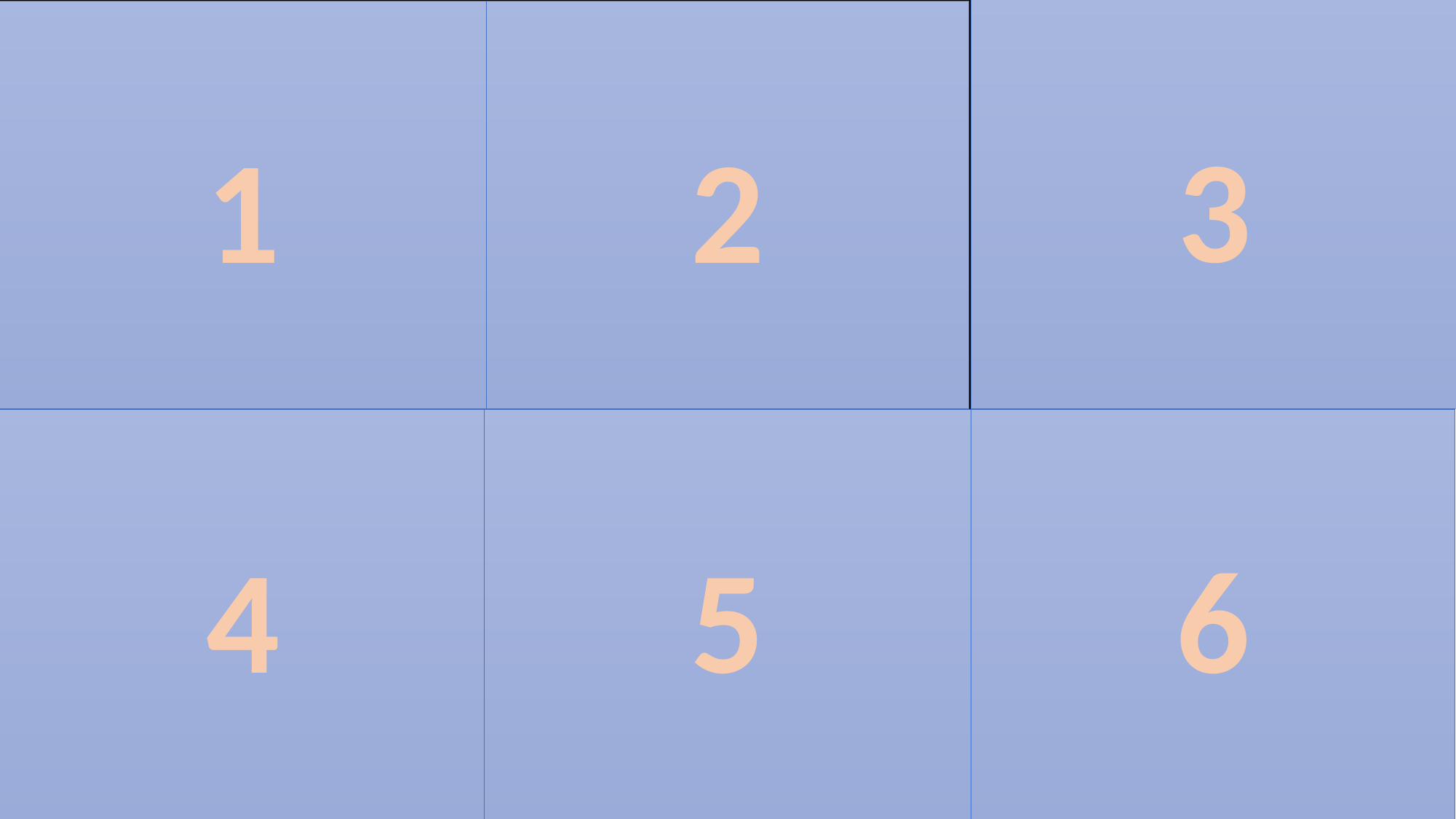

| Медведь самый большой! | У кенгуру самый длинный хвост! | Шелли, ты самая красивая! |
| --- | --- | --- |
| Ты самый большой и старый! | Рокки самый непослушный в этом сарае! | Ты самый умный! |
3
1
2
4
5
6